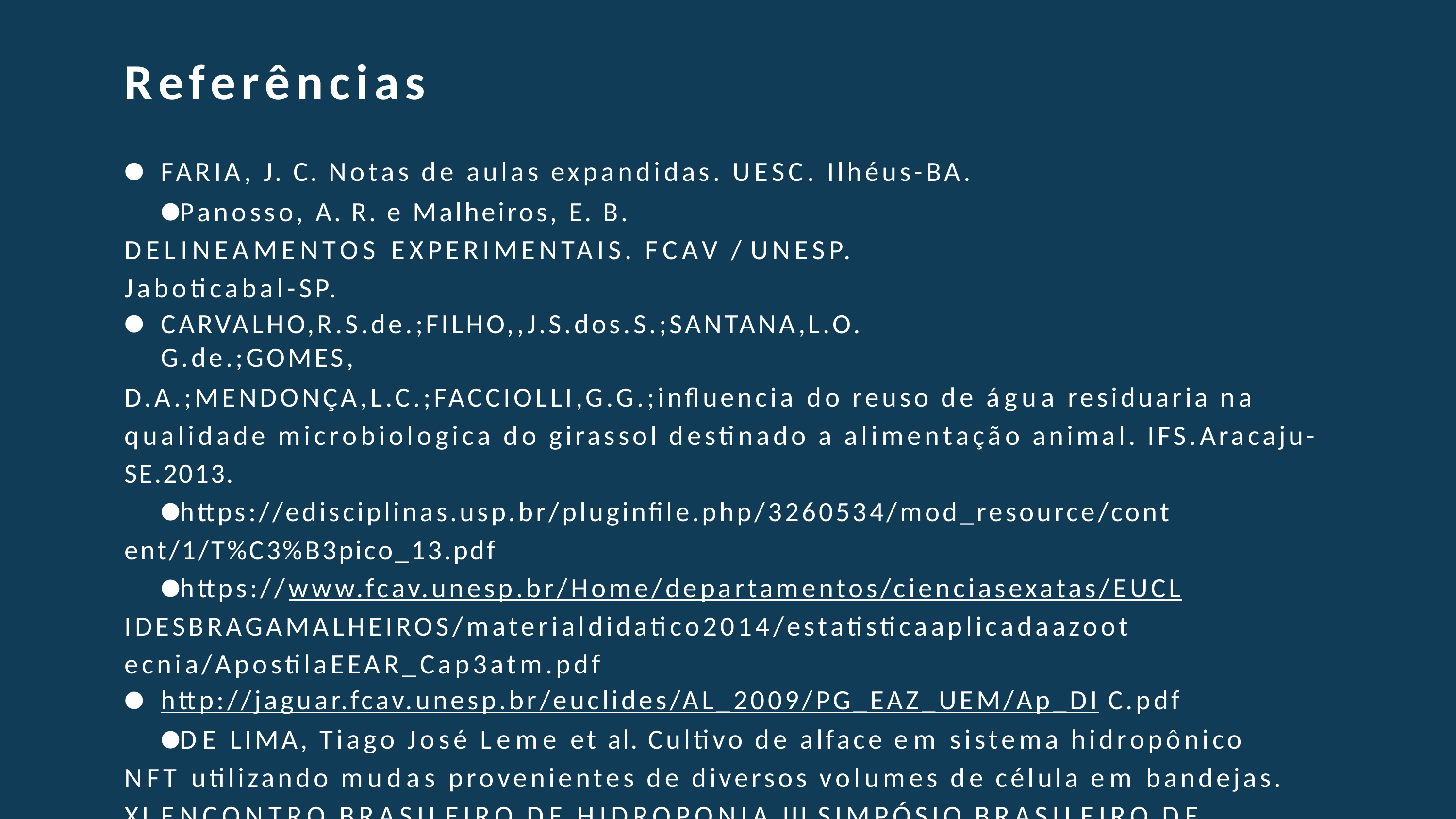

# Referências
FARIA, J. C. Notas de aulas expandidas. UESC. Ilhéus-BA.
Panosso, A. R. e Malheiros, E. B. DELINEAMENTOS EXPERIMENTAIS. FCAV / UNESP. Jaboticabal-SP.
CARVALHO,R.S.de.;FILHO,,J.S.dos.S.;SANTANA,L.O.G.de.;GOMES,
D.A.;MENDONÇA,L.C.;FACCIOLLI,G.G.;influencia do reuso de água residuaria na qualidade microbiologica do girassol destinado a alimentação animal. IFS.Aracaju- SE.2013.
https://edisciplinas.usp.br/pluginfile.php/3260534/mod_resource/cont ent/1/T%C3%B3pico_13.pdf
https://www.fcav.unesp.br/Home/departamentos/cienciasexatas/EUCL IDESBRAGAMALHEIROS/materialdidatico2014/estatisticaaplicadaazoot ecnia/ApostilaEEAR_Cap3atm.pdf
http://jaguar.fcav.unesp.br/euclides/AL_2009/PG_EAZ_UEM/Ap_DI C.pdf
DE LIMA, Tiago José Leme et al. Cultivo de alface em sistema hidropônico NFT utilizando mudas provenientes de diversos volumes de célula em bandejas. XI ENCONTRO BRASILEIRO DE HIDROPONIA III SIMPÓSIO BRASILEIRO DE HIDROPONIA, p. 64.